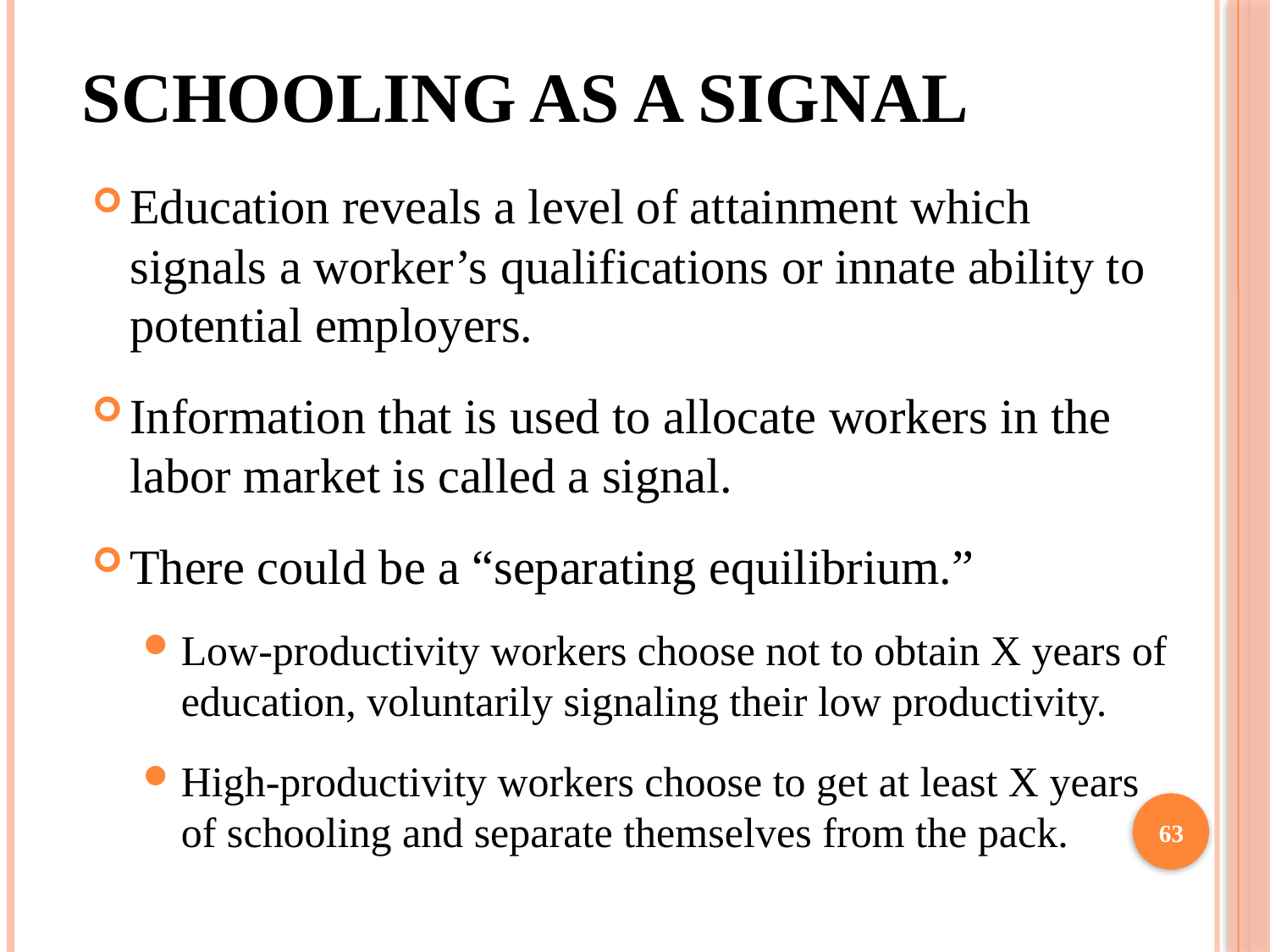

# Schooling as a Signal
Education reveals a level of attainment which signals a worker’s qualifications or innate ability to potential employers.
Information that is used to allocate workers in the labor market is called a signal.
There could be a “separating equilibrium.”
Low-productivity workers choose not to obtain X years of education, voluntarily signaling their low productivity.
High-productivity workers choose to get at least X years of schooling and separate themselves from the pack.
63